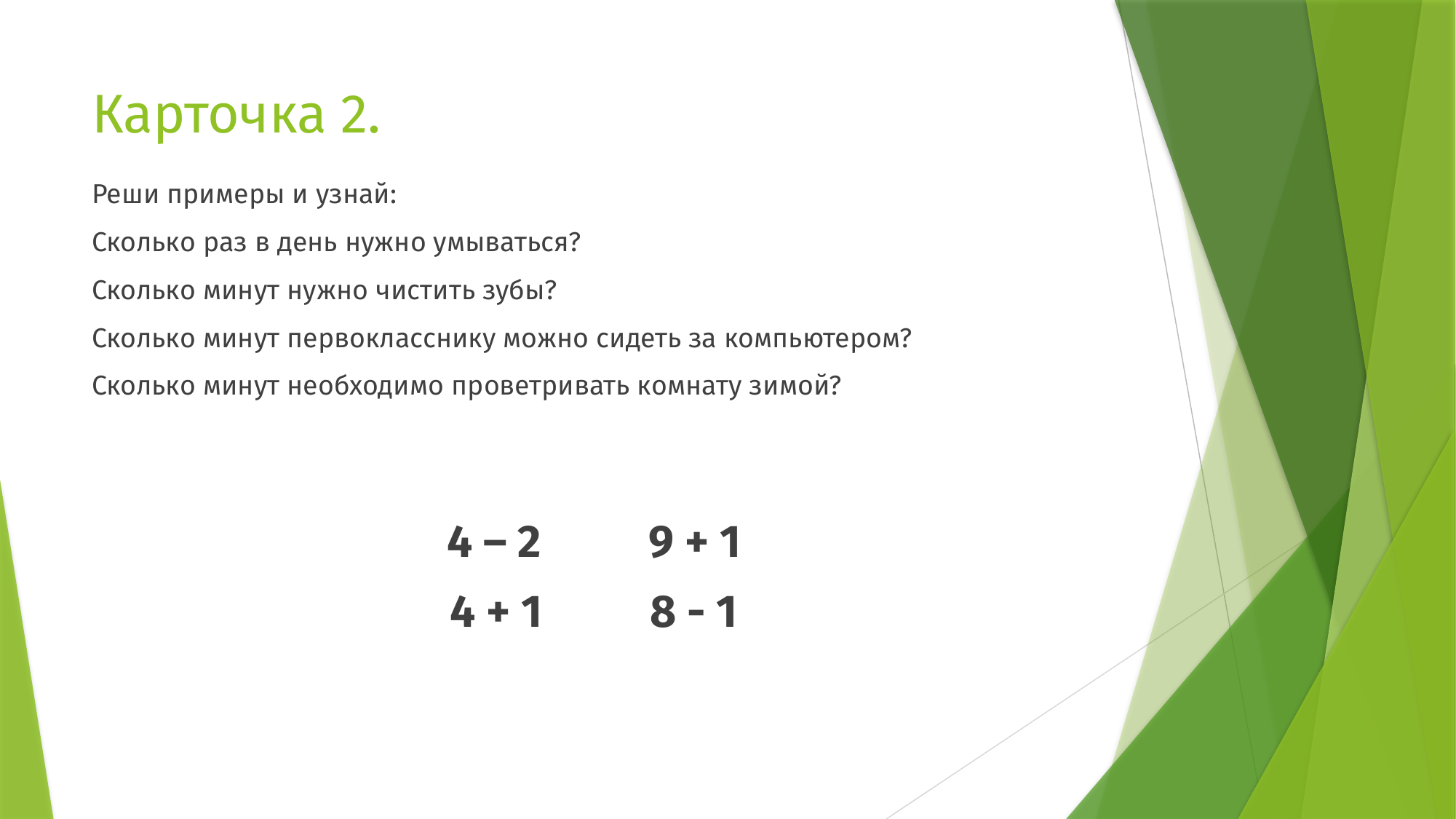

# Карточка 2.
Реши примеры и узнай:
Сколько раз в день нужно умываться?
Сколько минут нужно чистить зубы?
Сколько минут первокласснику можно сидеть за компьютером?
Сколько минут необходимо проветривать комнату зимой?

4 – 2          9 + 1
4 + 1          8 - 1